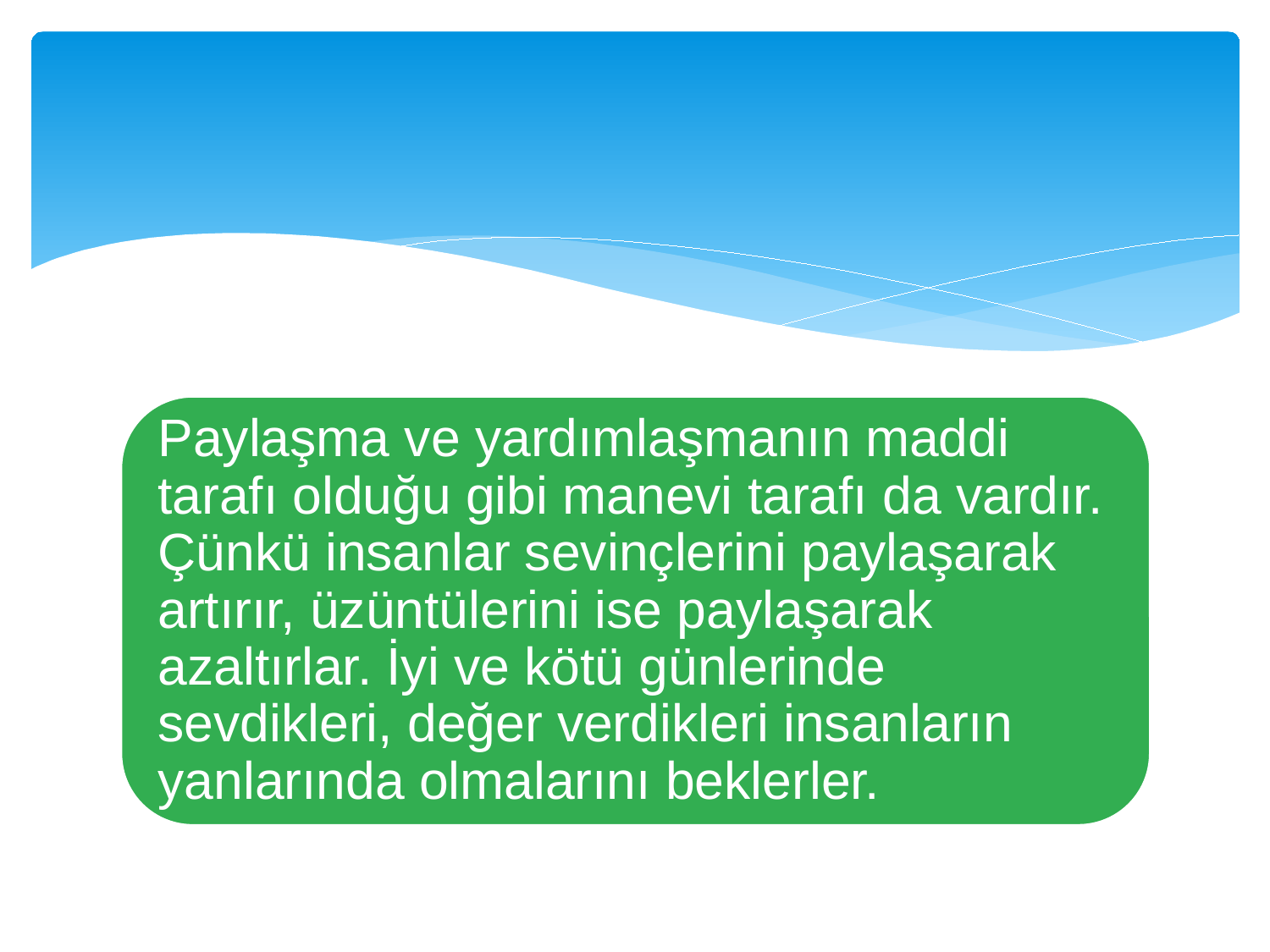

#
Paylaşma ve yardımlaşmanın maddi tarafı olduğu gibi manevi tarafı da vardır. Çünkü insanlar sevinçlerini paylaşarak artırır, üzüntülerini ise paylaşarak azaltırlar. İyi ve kötü günlerinde sevdikleri, değer verdikleri insanların yanlarında olmalarını beklerler.